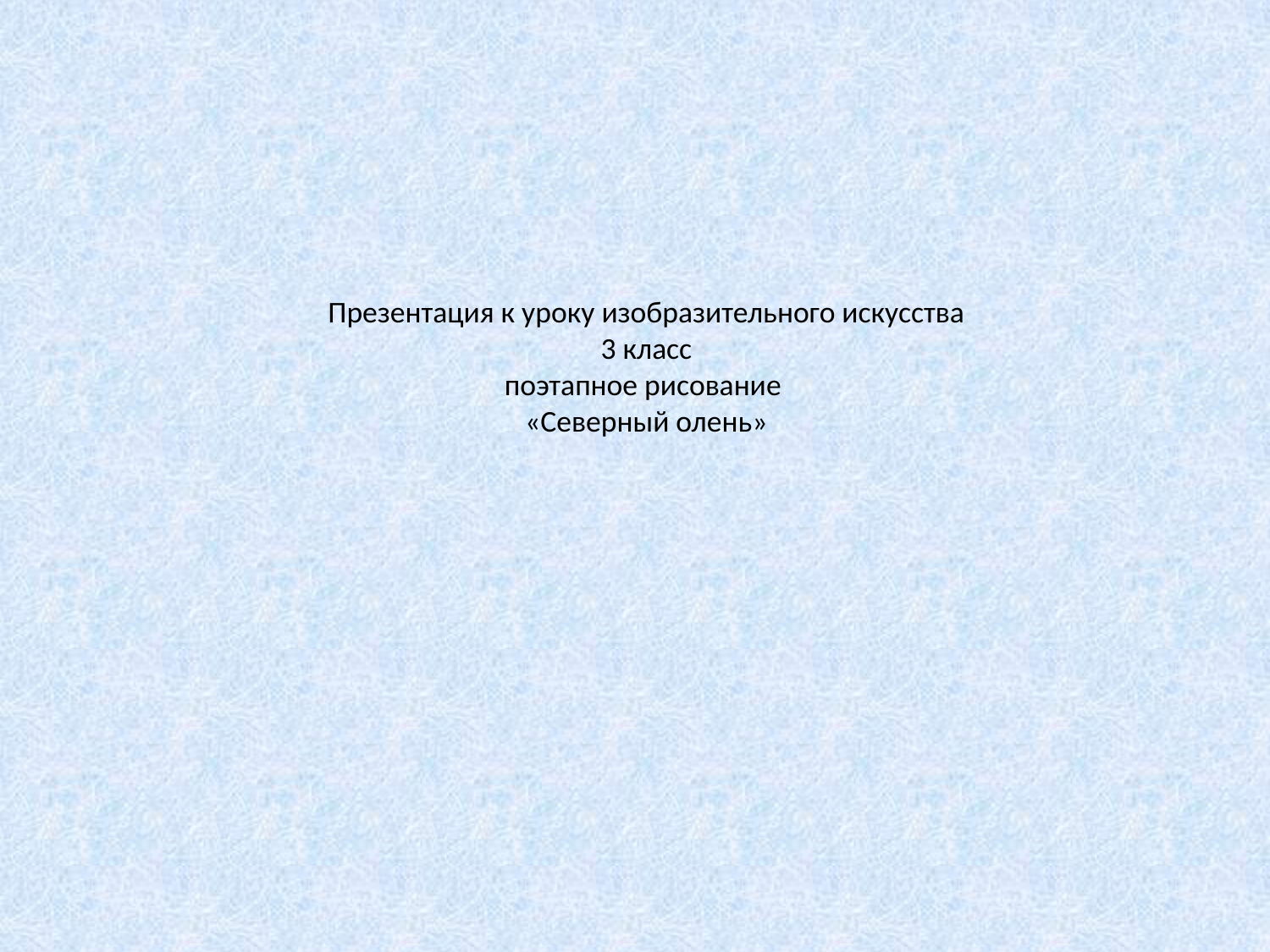

# Презентация к уроку изобразительного искусства 3 класс поэтапное рисование «Северный олень»